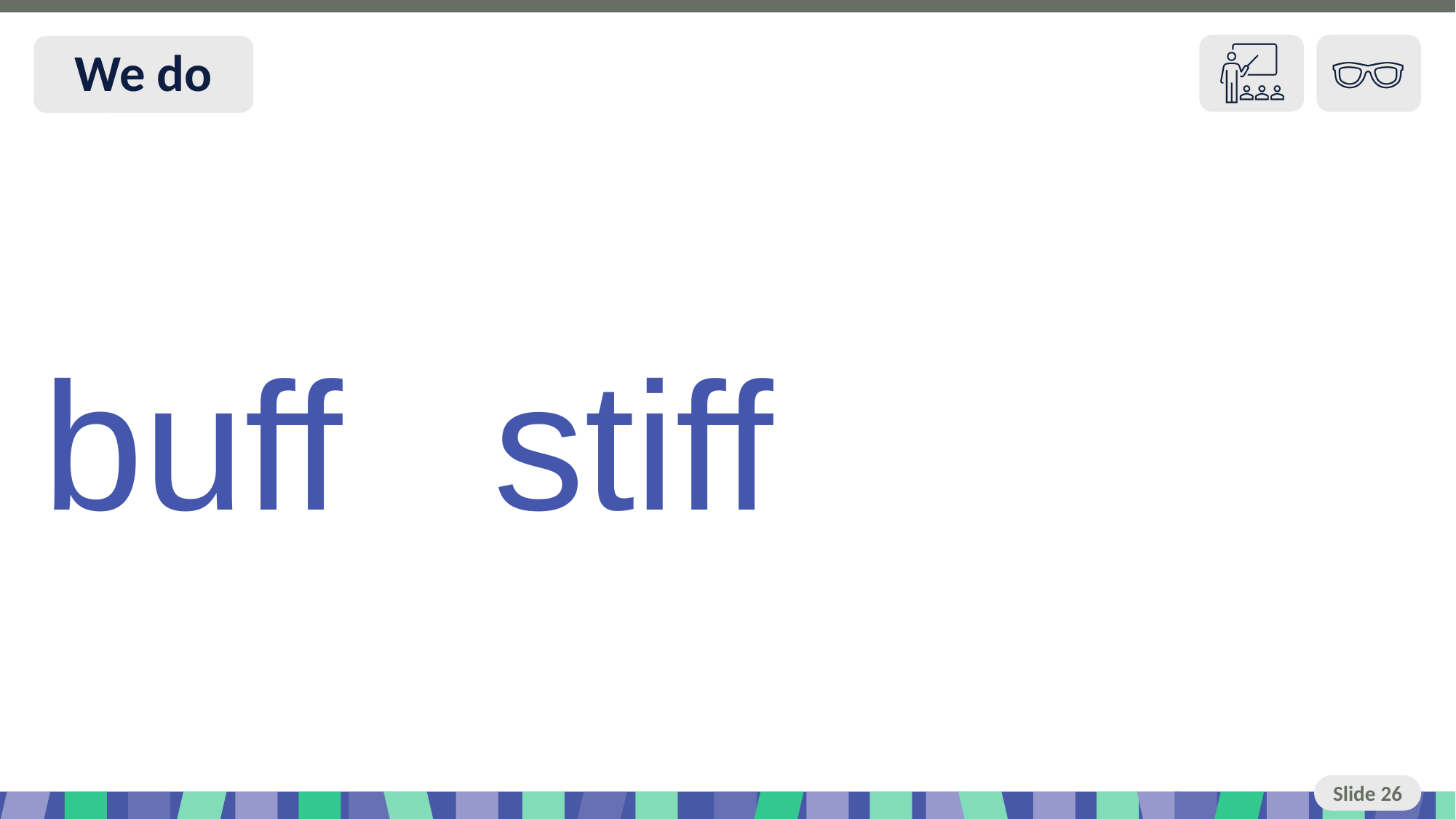

# Slide 26 We do
buff   stiff